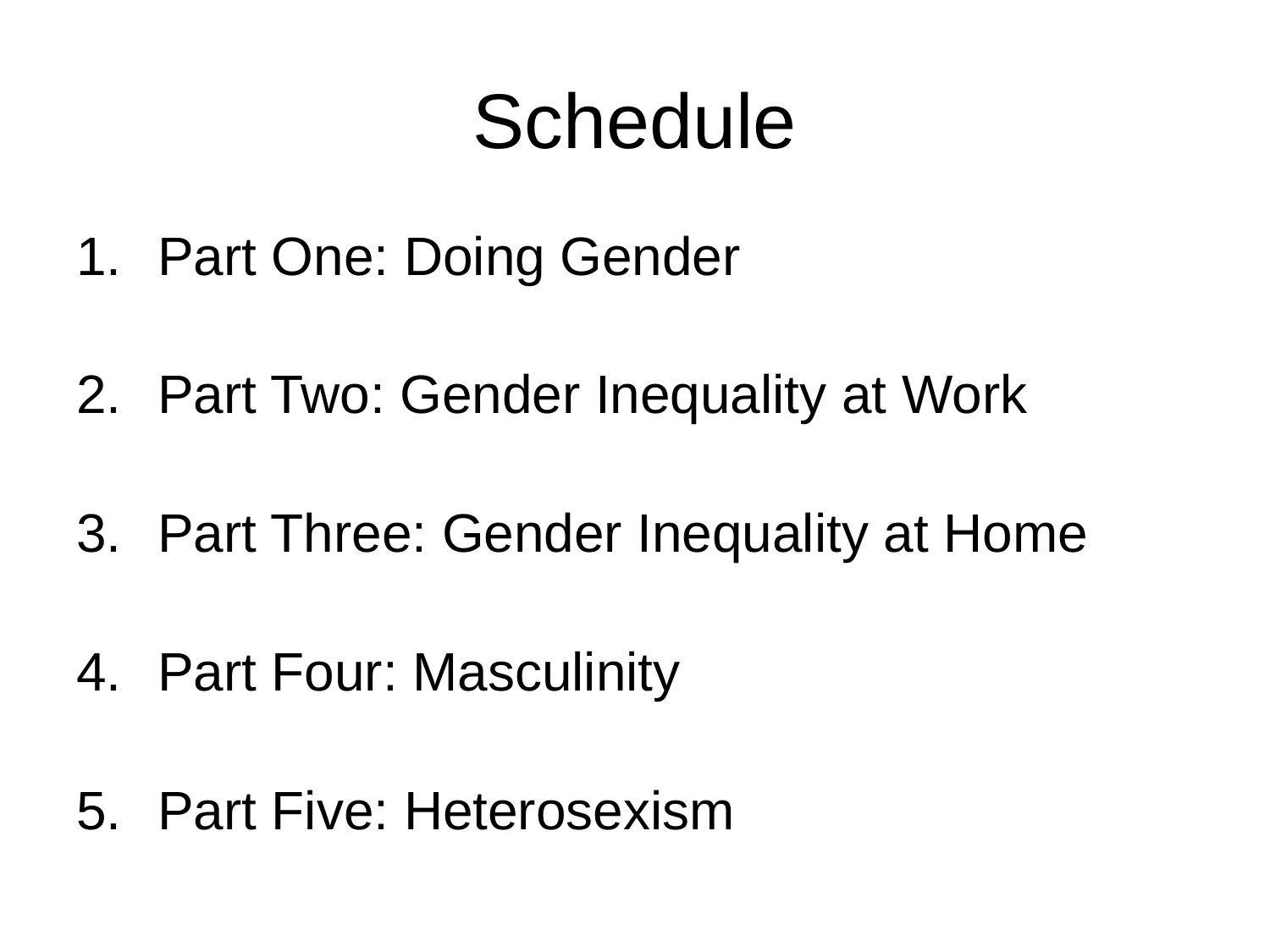

# Schedule
Part One: Doing Gender

Part Two: Gender Inequality at Work

Part Three: Gender Inequality at Home

Part Four: Masculinity

Part Five: Heterosexism